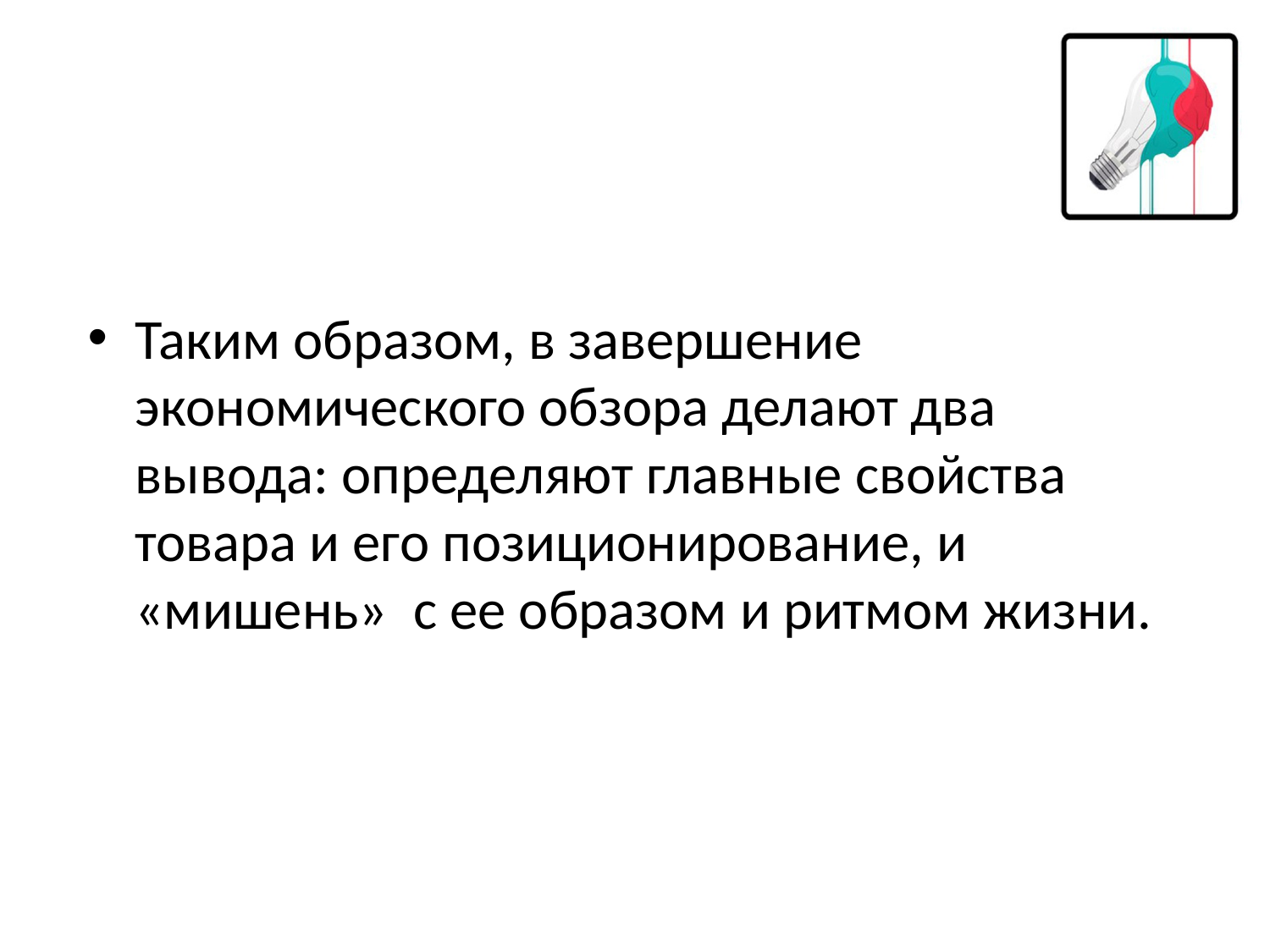

Таким образом, в завершение экономического обзора делают два  вывода: определяют главные свойства товара и его позиционирование, и «мишень»  с ее образом и ритмом жизни.